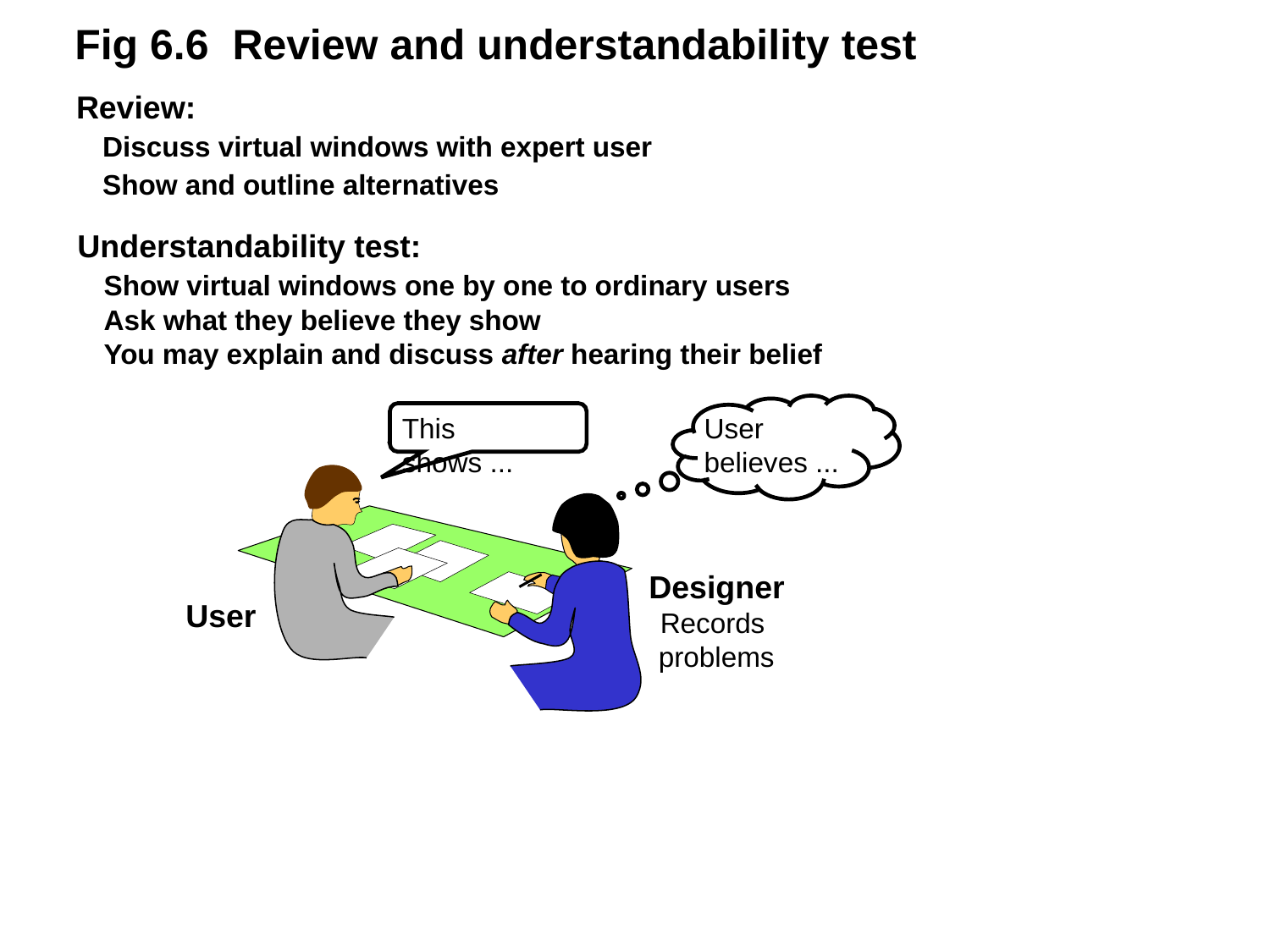

Fig 6.6  Review and understandability test
Review:
	Discuss virtual windows with expert user
	Show and outline alternatives
Understandability test:
	Show virtual windows one by one to ordinary users
	Ask what they believe they show
	You may explain and discuss after hearing their belief
User
believes ...
This shows ...

Designer
Records
problems
User